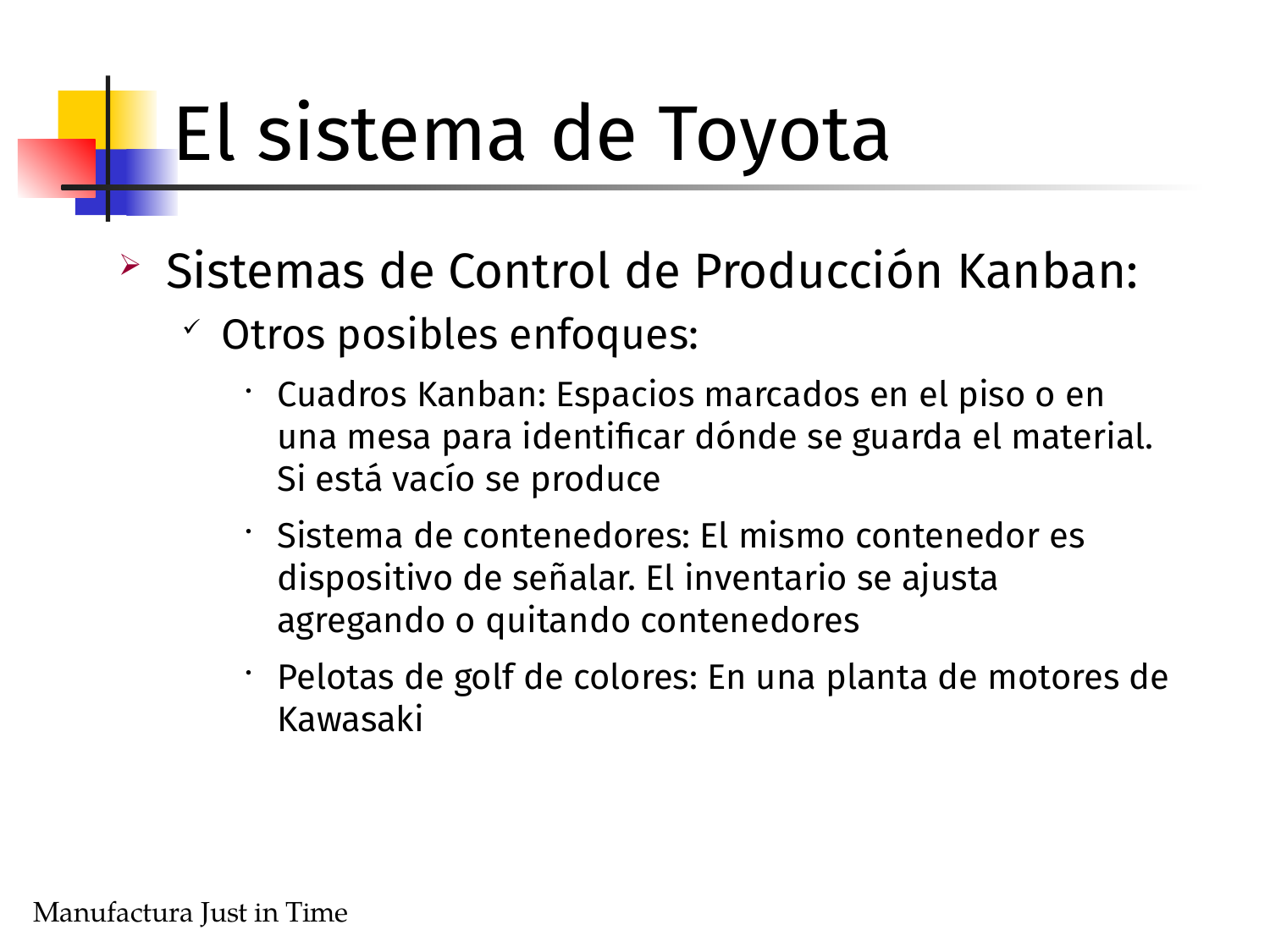

# El sistema de Toyota
Sistemas de Control de Producción Kanban:
Otros posibles enfoques:
Cuadros Kanban: Espacios marcados en el piso o en una mesa para identificar dónde se guarda el material. Si está vacío se produce
Sistema de contenedores: El mismo contenedor es dispositivo de señalar. El inventario se ajusta agregando o quitando contenedores
Pelotas de golf de colores: En una planta de motores de Kawasaki